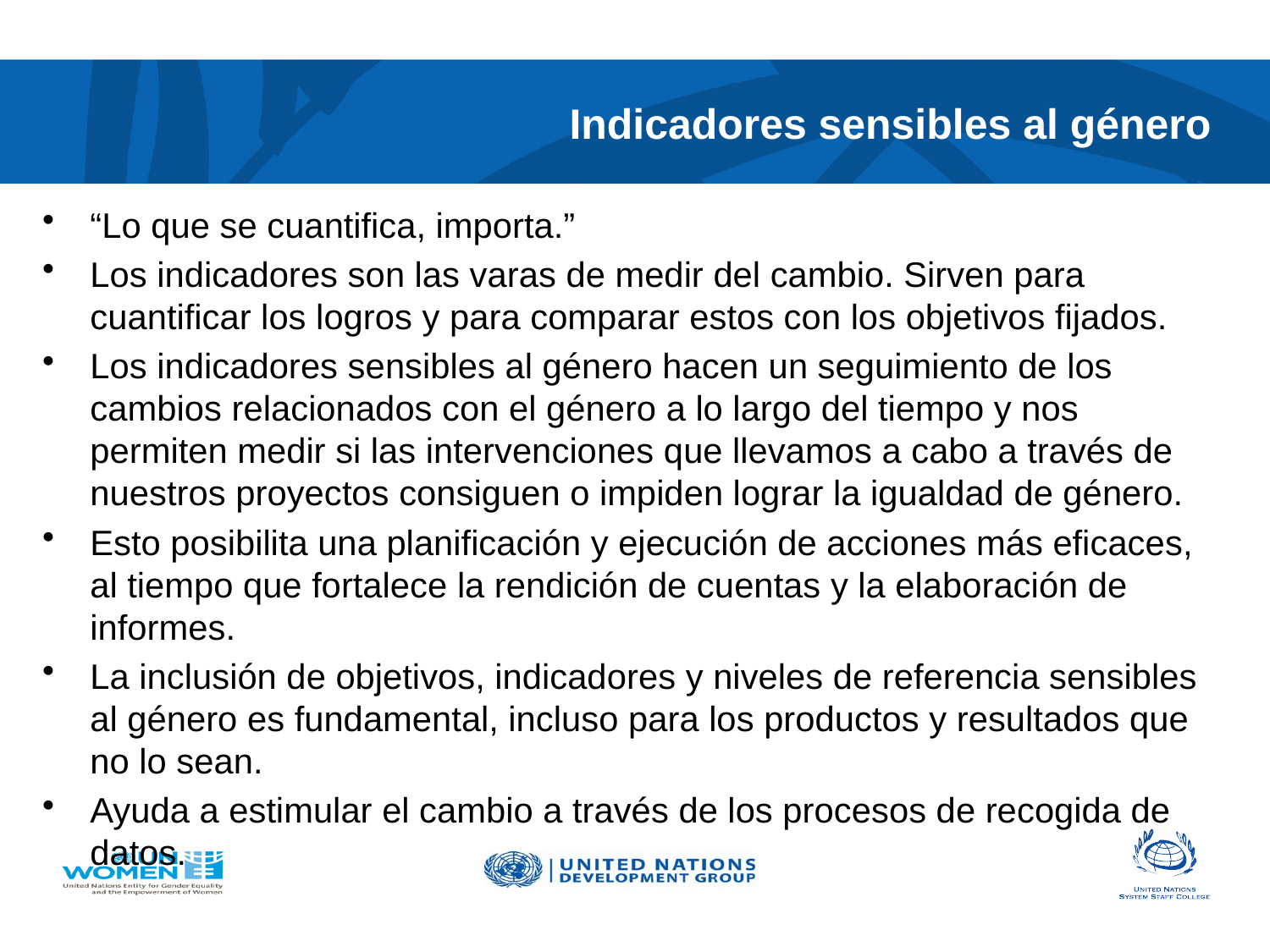

# Indicadores sensibles al género
“Lo que se cuantifica, importa.”
Los indicadores son las varas de medir del cambio. Sirven para cuantificar los logros y para comparar estos con los objetivos fijados.
Los indicadores sensibles al género hacen un seguimiento de los cambios relacionados con el género a lo largo del tiempo y nos permiten medir si las intervenciones que llevamos a cabo a través de nuestros proyectos consiguen o impiden lograr la igualdad de género.
Esto posibilita una planificación y ejecución de acciones más eficaces, al tiempo que fortalece la rendición de cuentas y la elaboración de informes.
La inclusión de objetivos, indicadores y niveles de referencia sensibles al género es fundamental, incluso para los productos y resultados que no lo sean.
Ayuda a estimular el cambio a través de los procesos de recogida de datos.